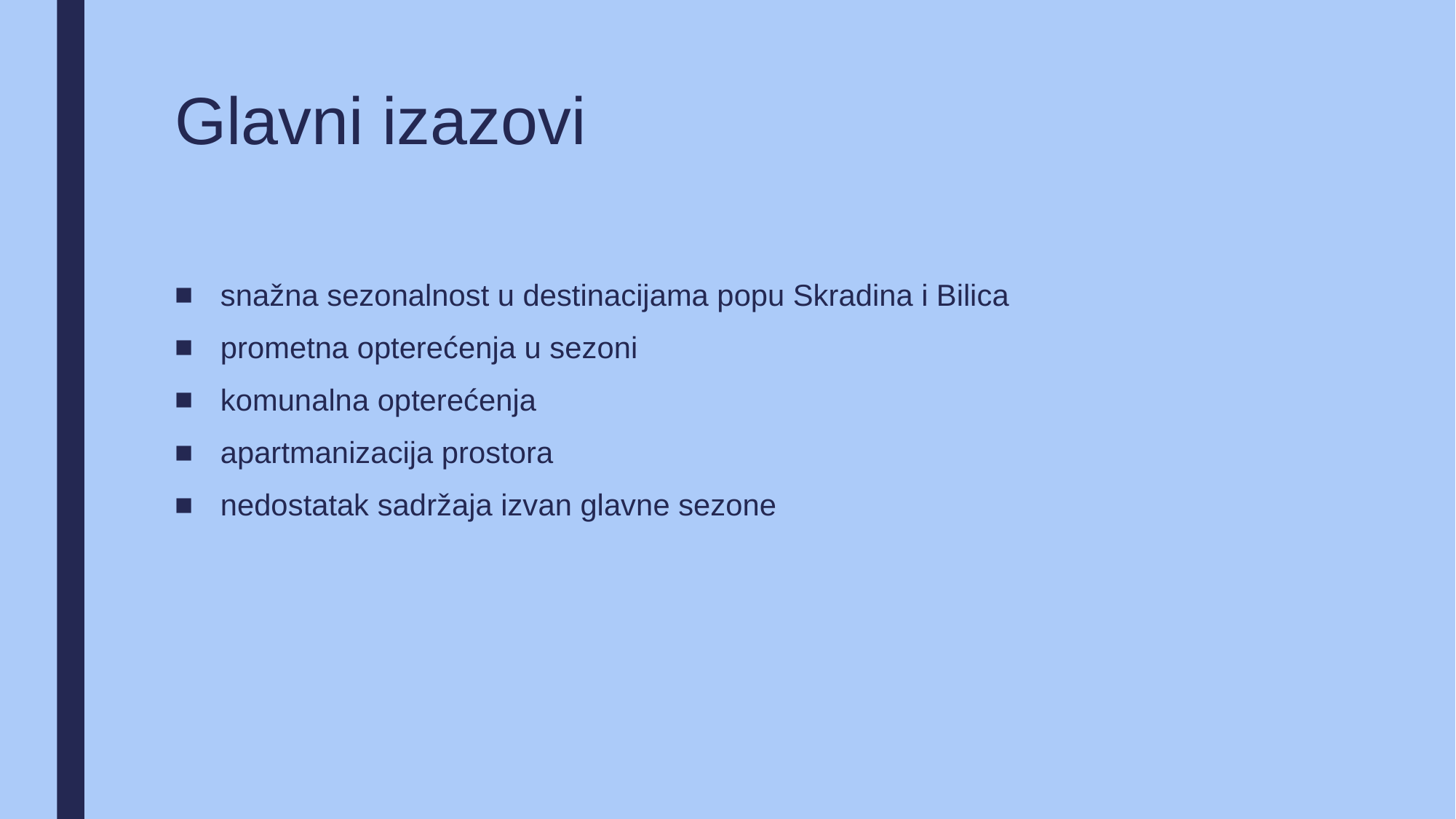

# Glavni izazovi
snažna sezonalnost u destinacijama popu Skradina i Bilica
prometna opterećenja u sezoni
komunalna opterećenja
apartmanizacija prostora
nedostatak sadržaja izvan glavne sezone